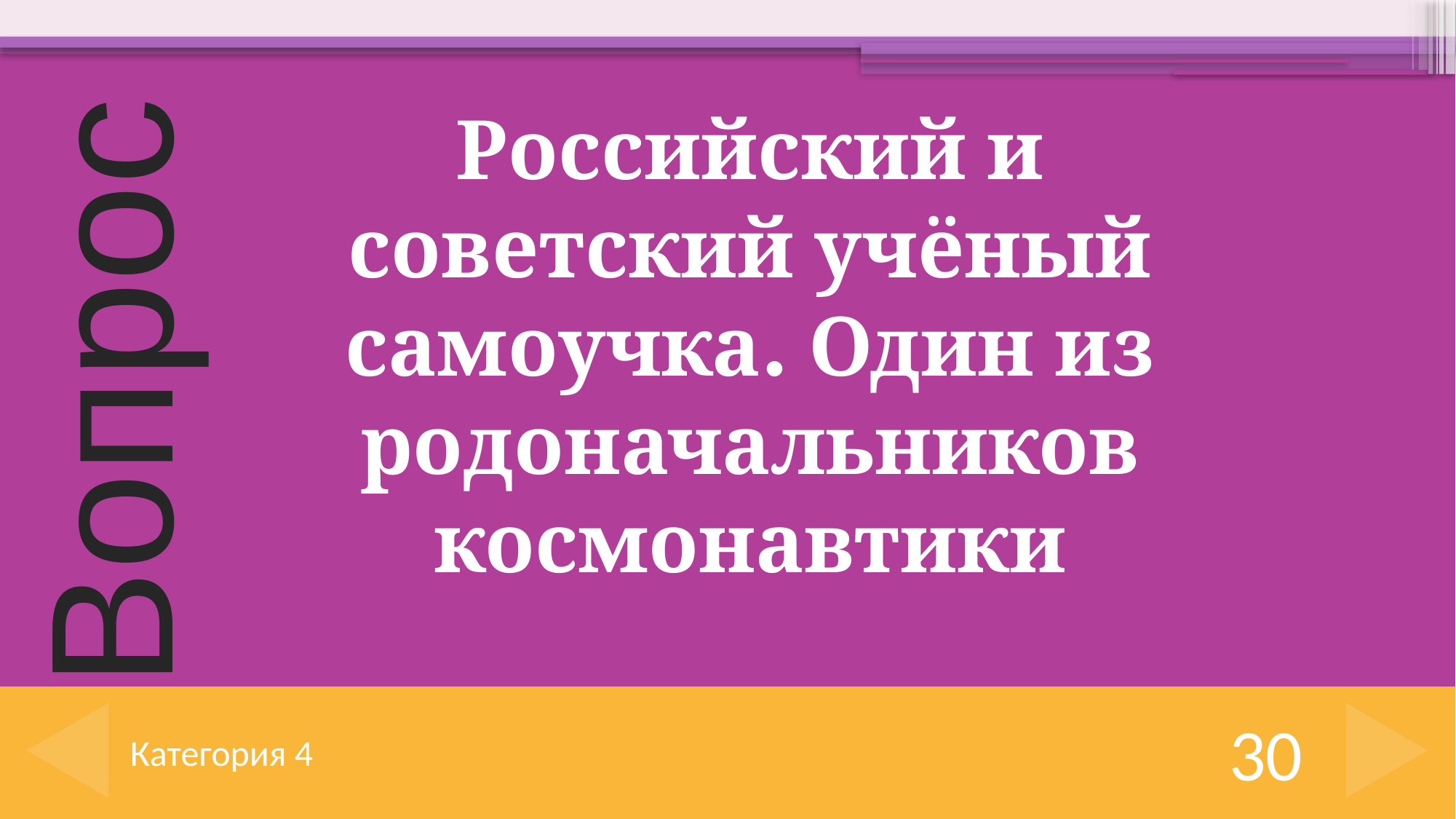

Российский и советский учёный самоучка. Один из родоначальников космонавтики
30
# Категория 4